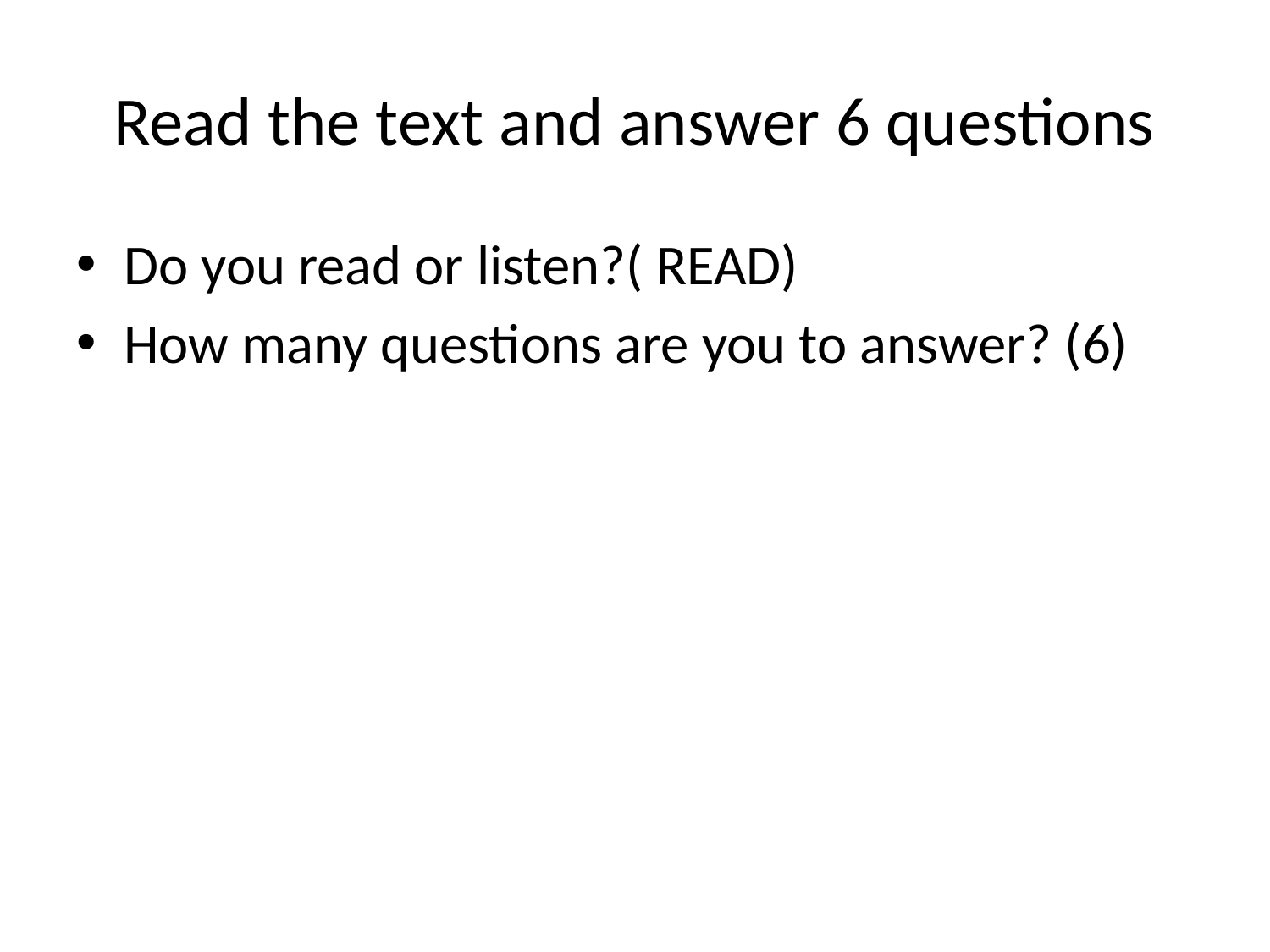

# Read the text and answer 6 questions
Do you read or listen?( READ)
How many questions are you to answer? (6)